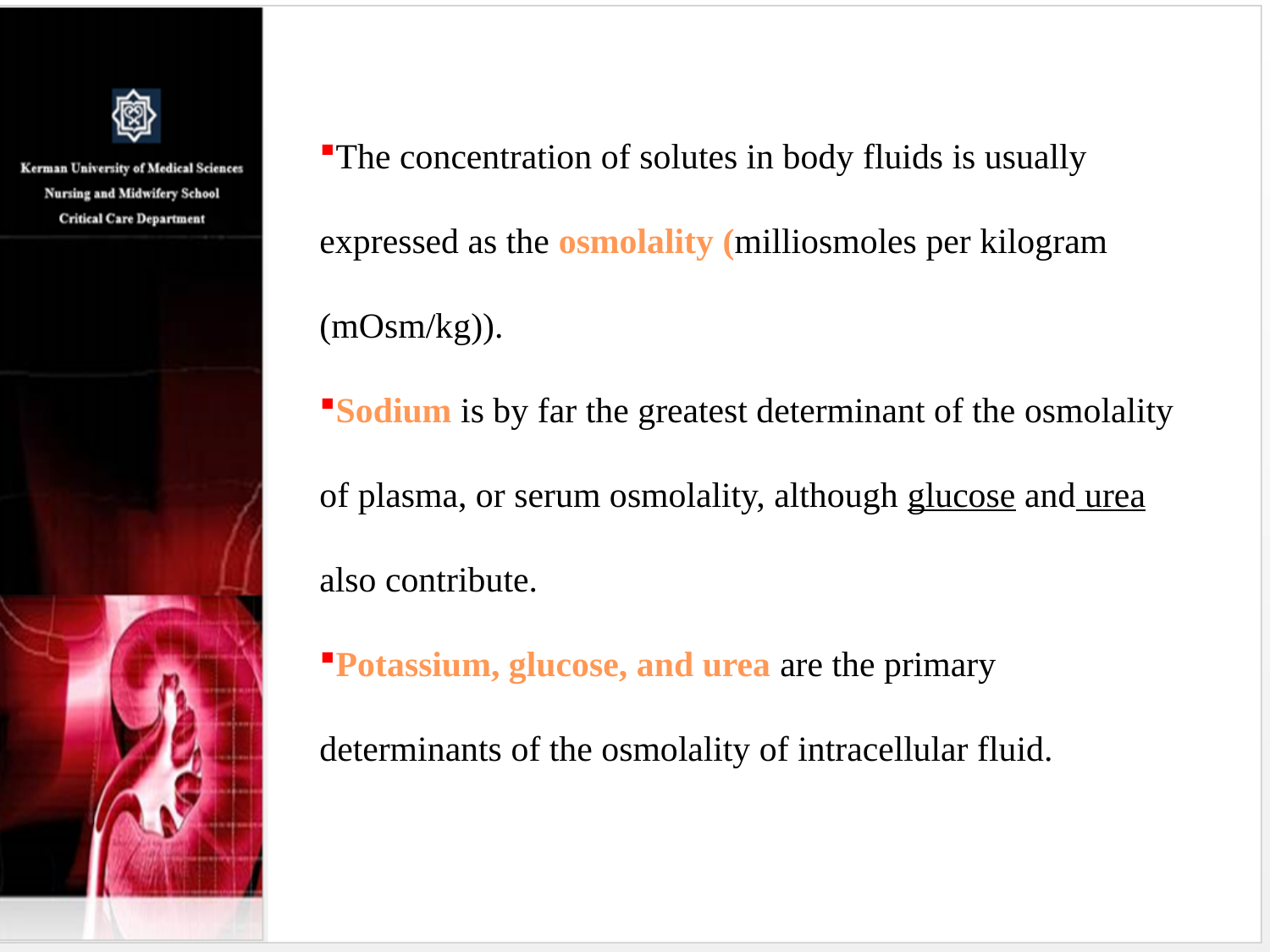

The concentration of solutes in body fluids is usually expressed as the osmolality (milliosmoles per kilogram (mOsm/kg)).
Sodium is by far the greatest determinant of the osmolality of plasma, or serum osmolality, although glucose and urea also contribute.
Potassium, glucose, and urea are the primary determinants of the osmolality of intracellular fluid.